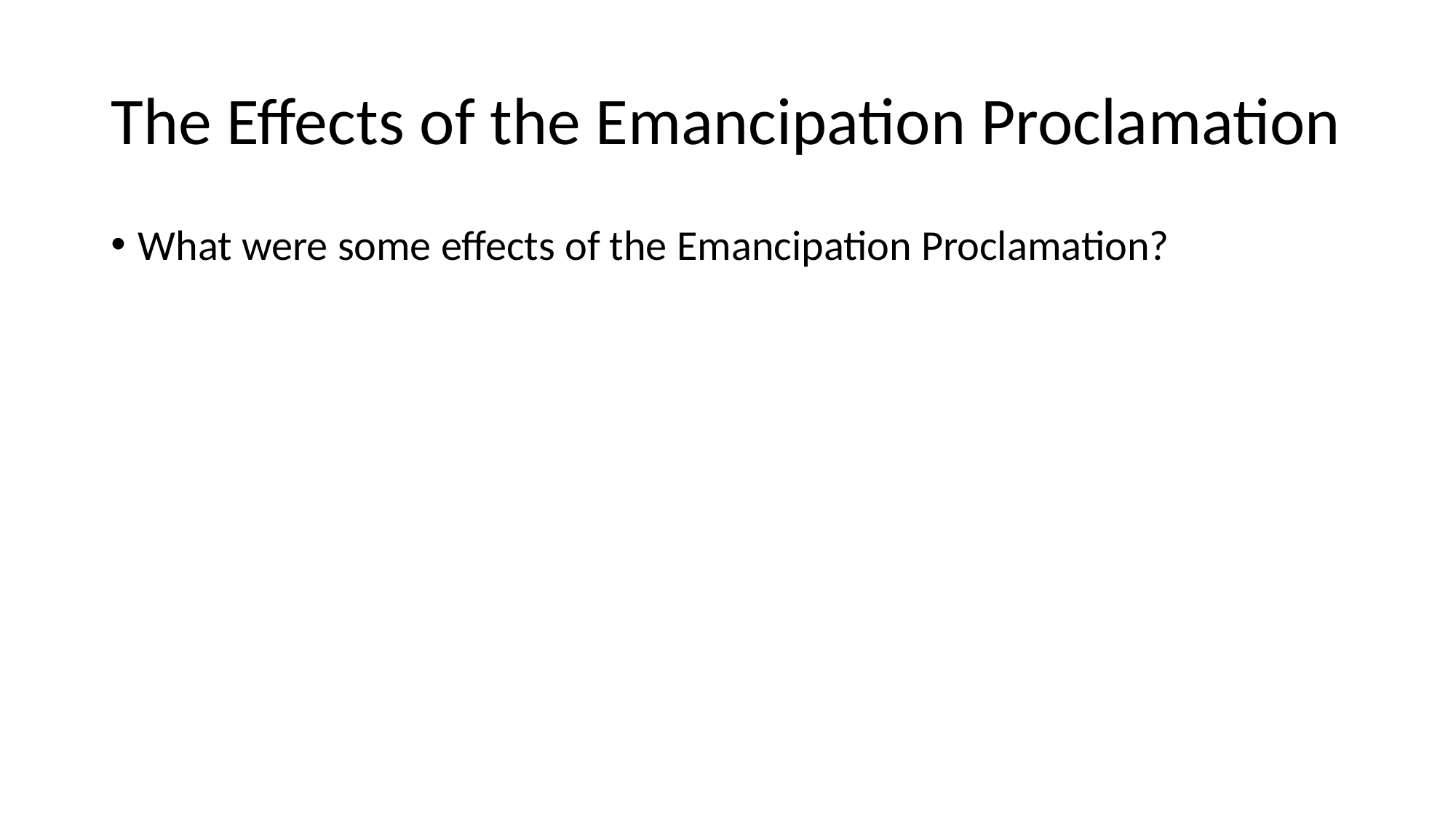

# The Effects of the Emancipation Proclamation
What were some effects of the Emancipation Proclamation?